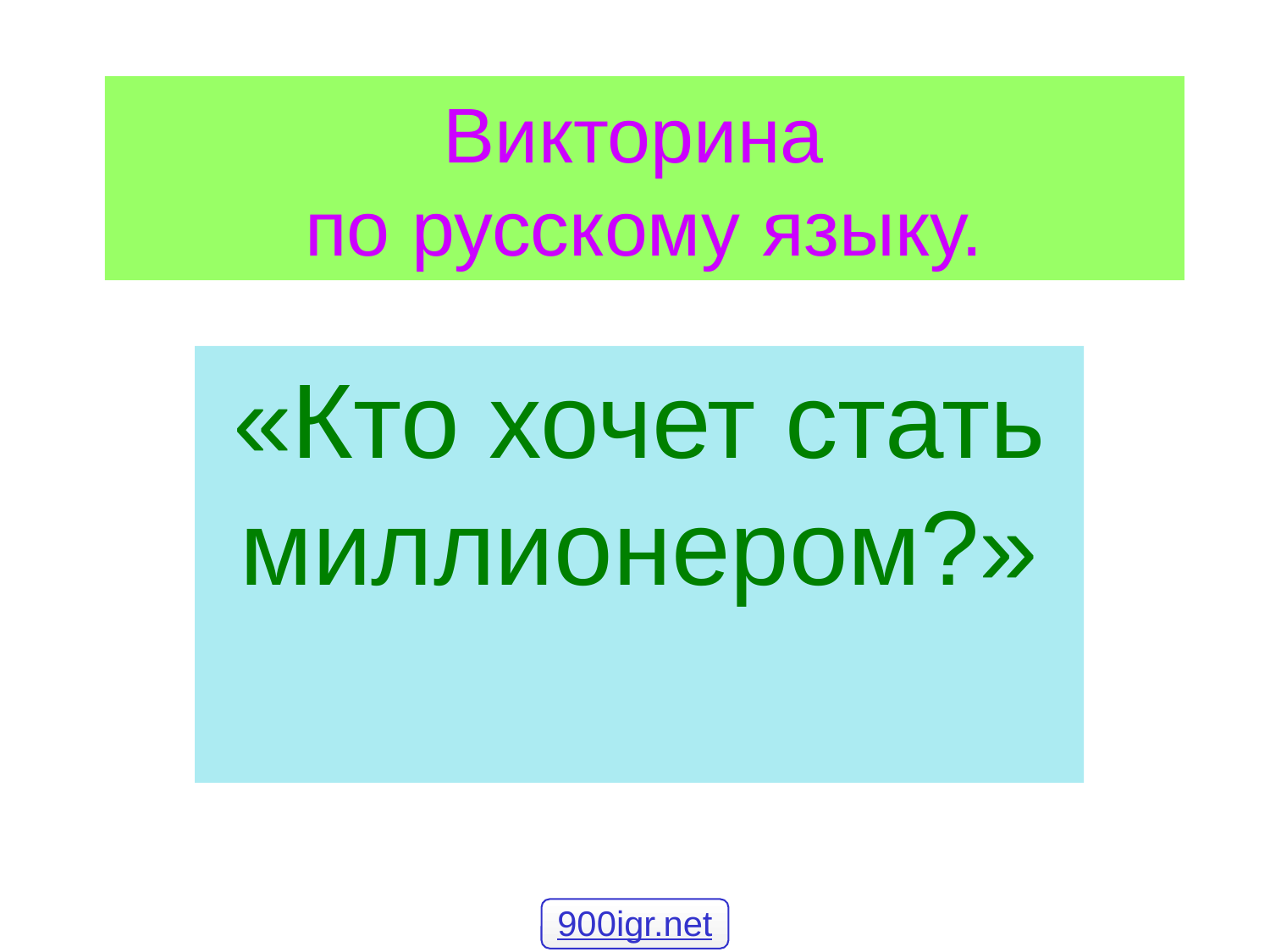

# Викторина по русскому языку.
«Кто хочет стать миллионером?»
900igr.net